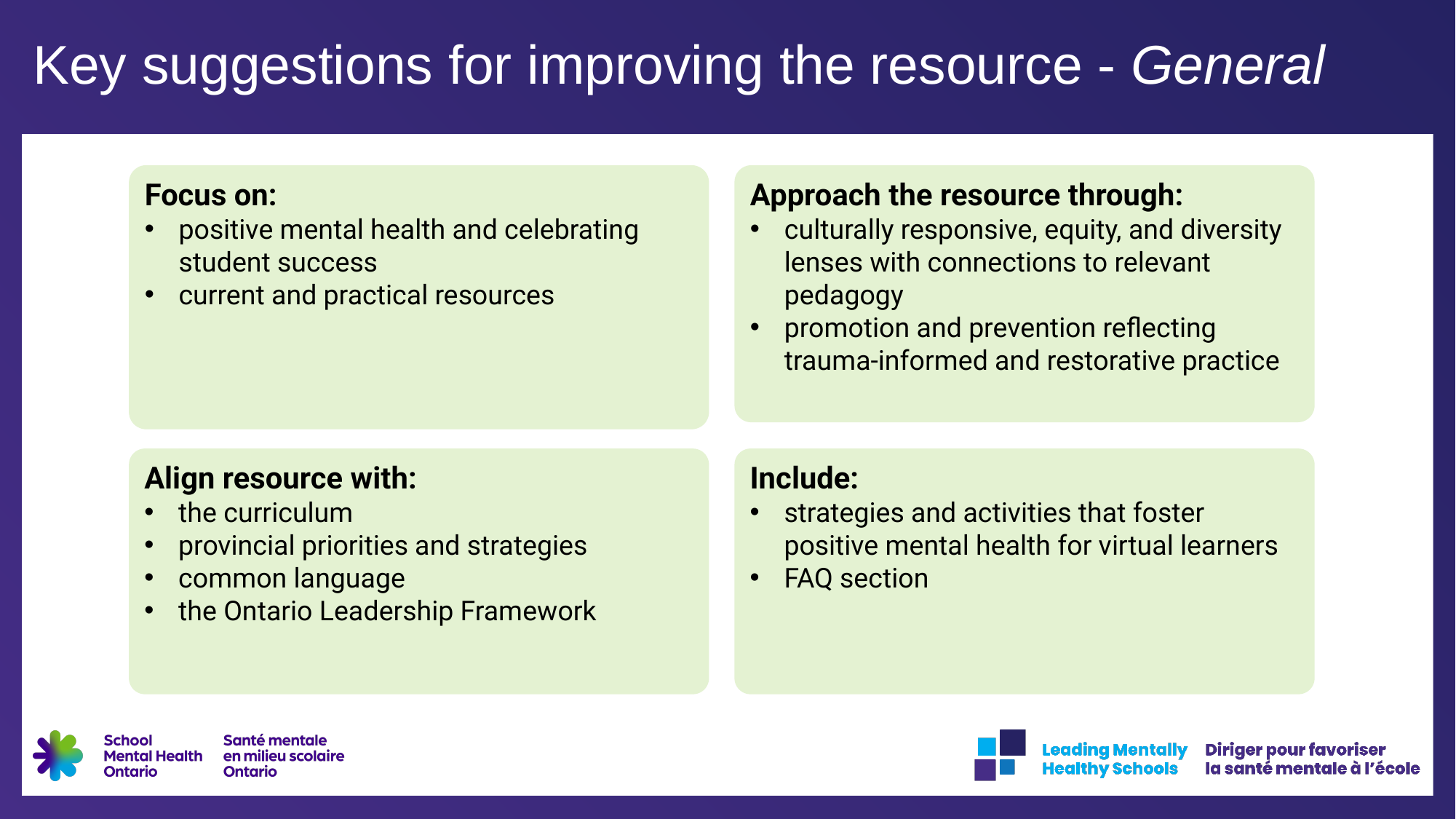

# Key suggestions for improving the resource - General
Focus on:
positive mental health and celebrating student success
current and practical resources
Approach the resource through:
culturally responsive, equity, and diversity lenses with connections to relevant pedagogy
promotion and prevention reflecting trauma-informed and restorative practice
Include:
strategies and activities that foster positive mental health for virtual learners
FAQ section
Align resource with:
the curriculum
provincial priorities and strategies
common language
the Ontario Leadership Framework